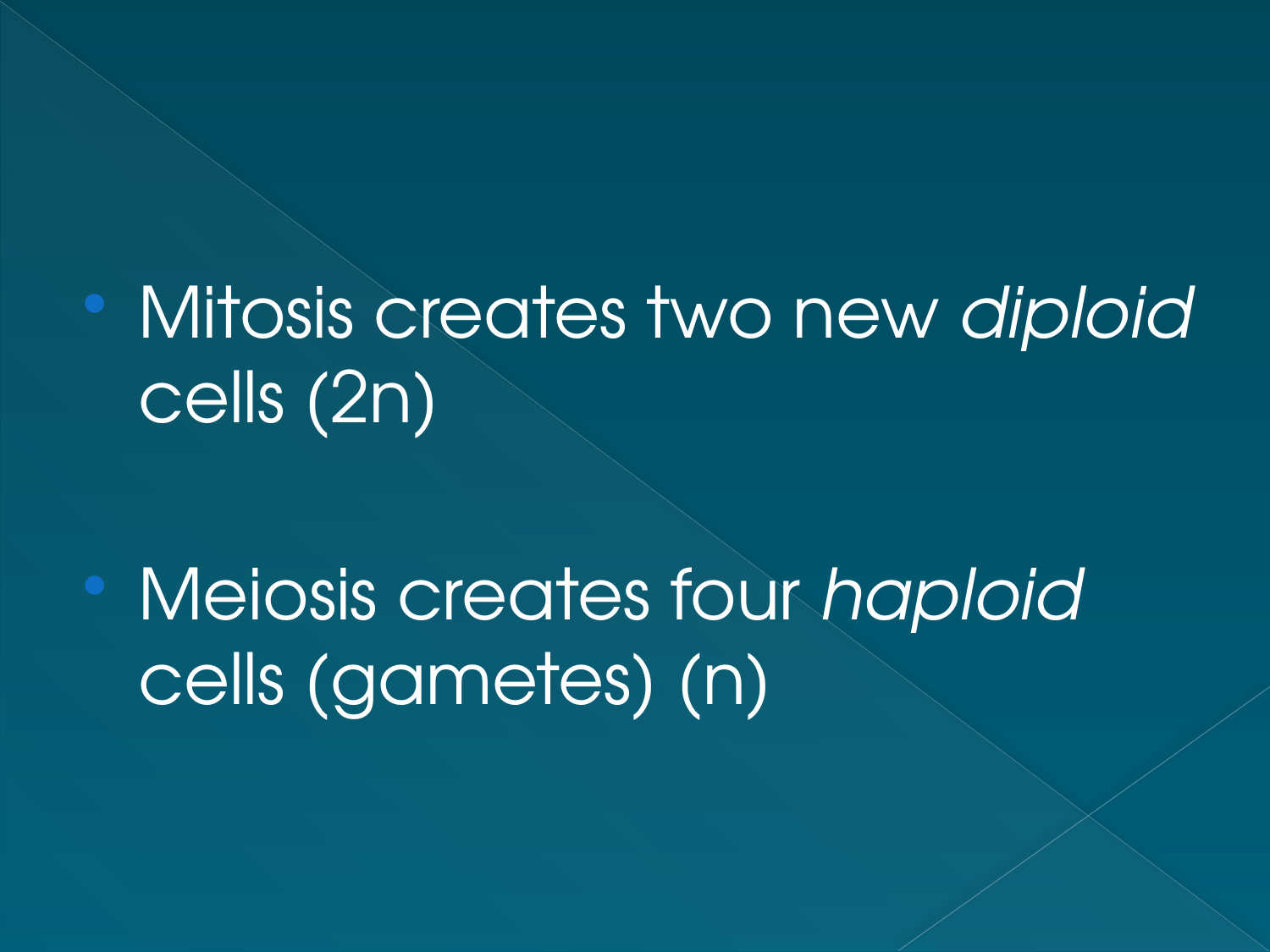

#
Mitosis creates two new diploid cells (2n)

Meiosis creates four haploid cells (gametes) (n)